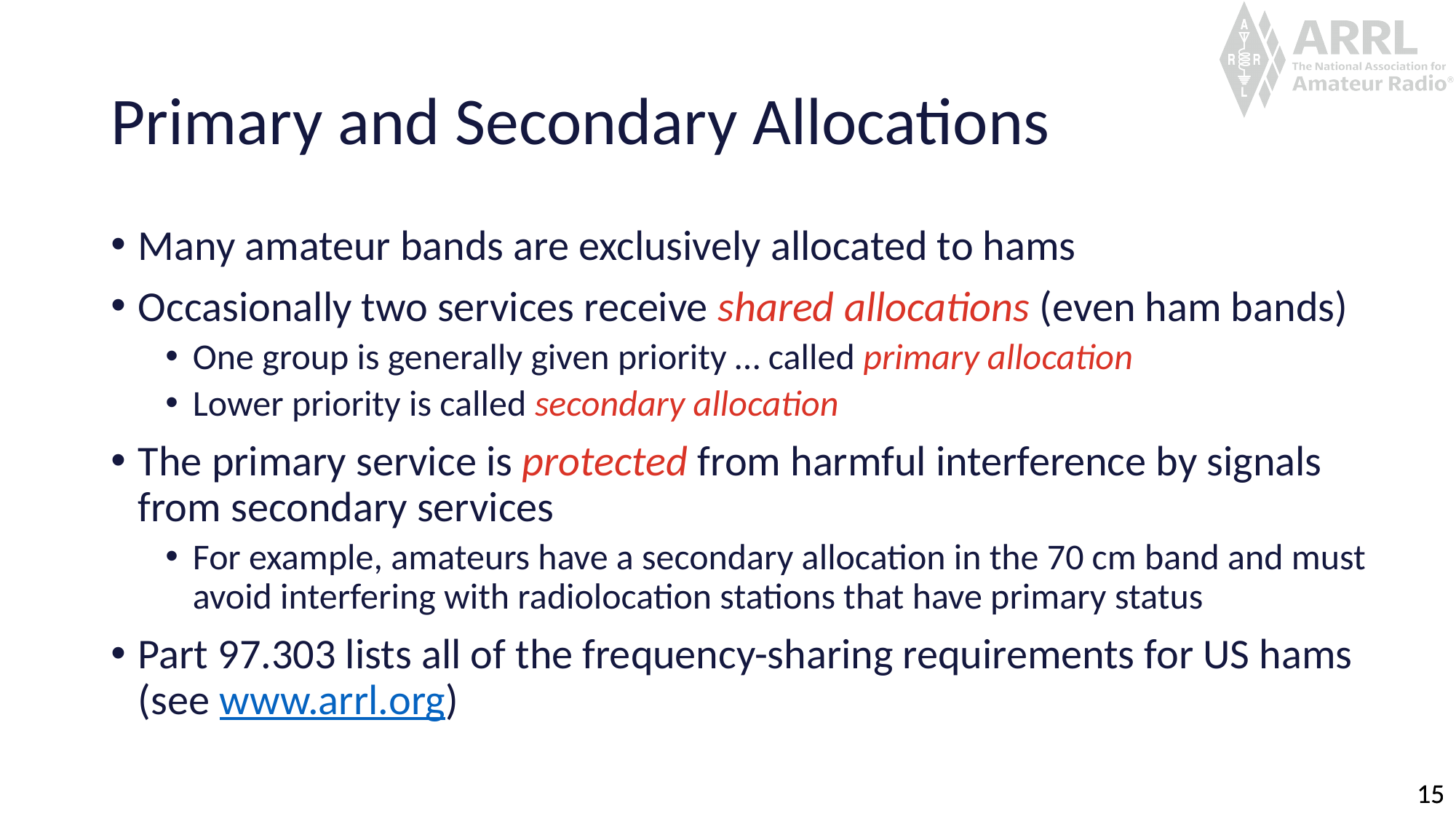

# Primary and Secondary Allocations
Many amateur bands are exclusively allocated to hams
Occasionally two services receive shared allocations (even ham bands)
One group is generally given priority … called primary allocation
Lower priority is called secondary allocation
The primary service is protected from harmful interference by signals from secondary services
For example, amateurs have a secondary allocation in the 70 cm band and must avoid interfering with radiolocation stations that have primary status
Part 97.303 lists all of the frequency-sharing requirements for US hams (see www.arrl.org)